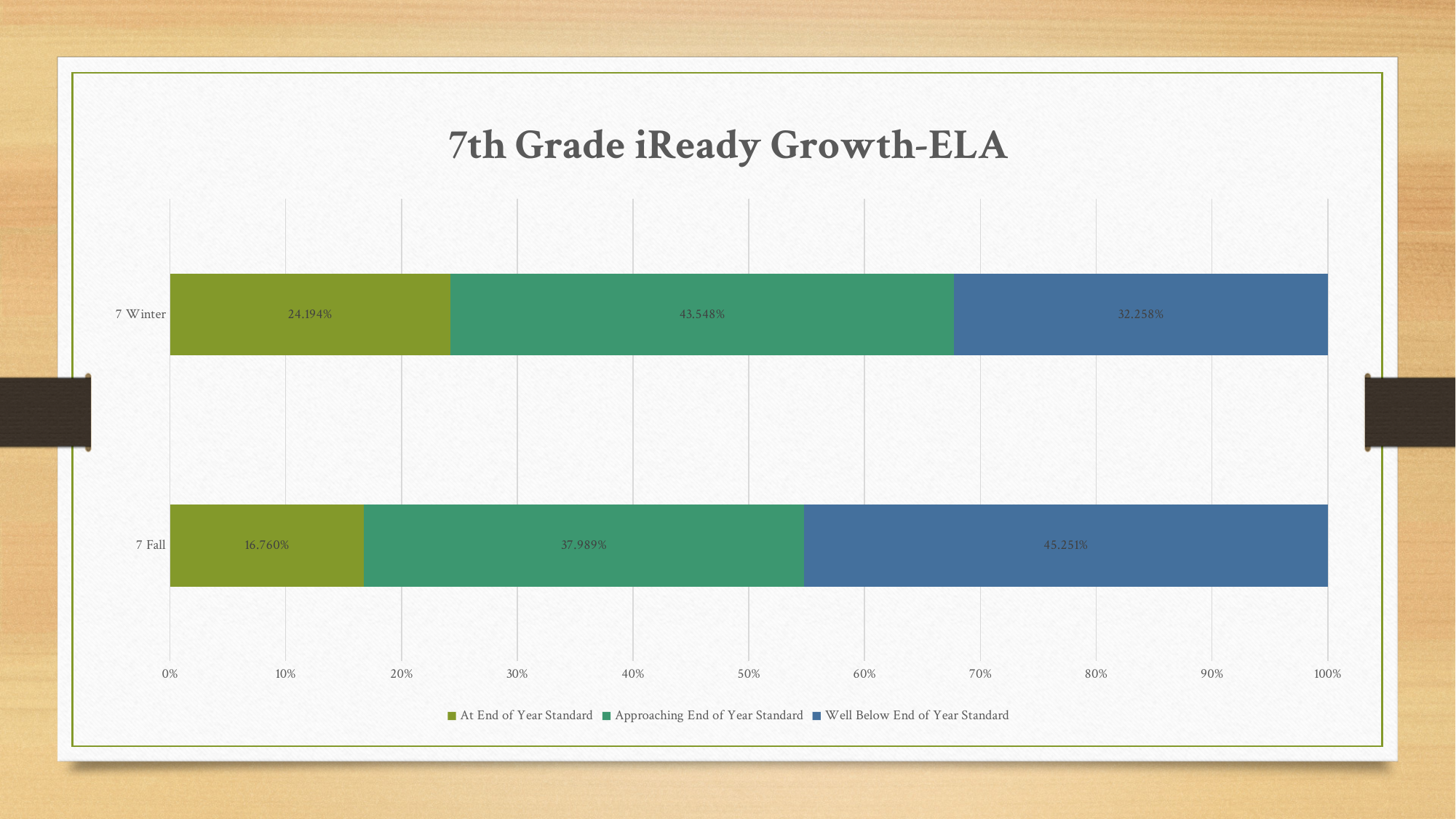

### Chart: 7th Grade iReady Growth-ELA

| Category | At End of Year Standard | Approaching End of Year Standard | Well Below End of Year Standard |
|---|---|---|---|
| 7 Fall | 0.16759776536312848 | 0.37988826815642457 | 0.45251396648044695 |
| 7 Winter | 0.24193548387096775 | 0.43548387096774194 | 0.3225806451612903 |